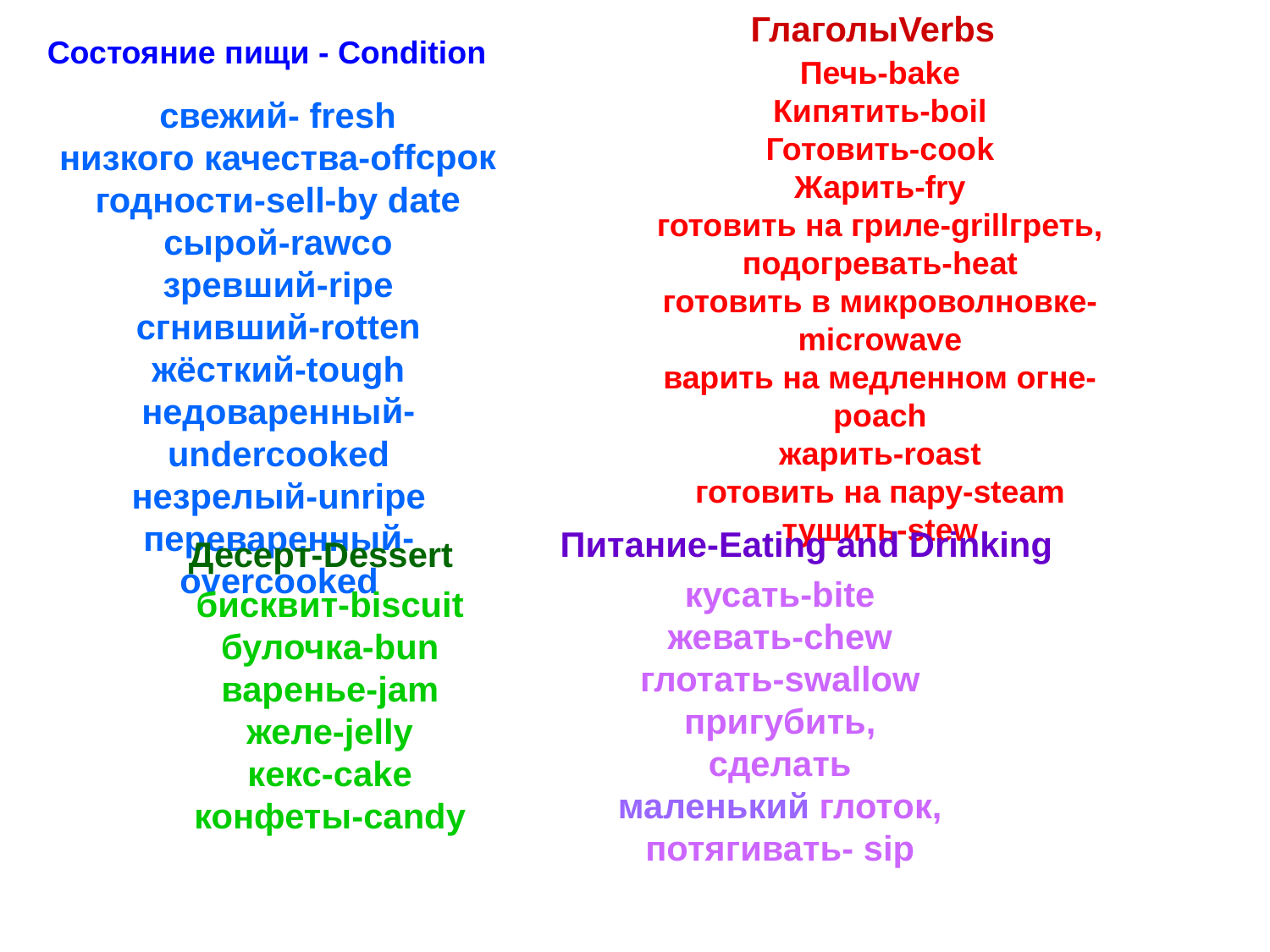

ГлаголыVerbs
Состояние пищи - Condition
Печь-bake
Кипятить-boil
Готовить-cook
Жарить-fry
готовить на гриле-grillгреть, подогревать-heat
готовить в микроволновке-microwave
варить на медленном огне-poach
жарить-roast
готовить на пару-steam
тушить-stew
свежий- fresh
низкого качества-offсрок годности-sell-by date
сырой-rawсо
зревший-ripe
сгнивший-rotten
жёсткий-tough
недоваренный-undercooked
незрелый-unripe
переваренный-overcooked
Питание-Eating and Drinking
Десерт-Dessert
кусать-bite
жевать-chew
глотать-swallow
пригубить, сделать маленький глоток, потягивать- sip
бисквит-biscuit
булочка-bun
варенье-jam
желе-jelly
кекс-cake
конфеты-candy